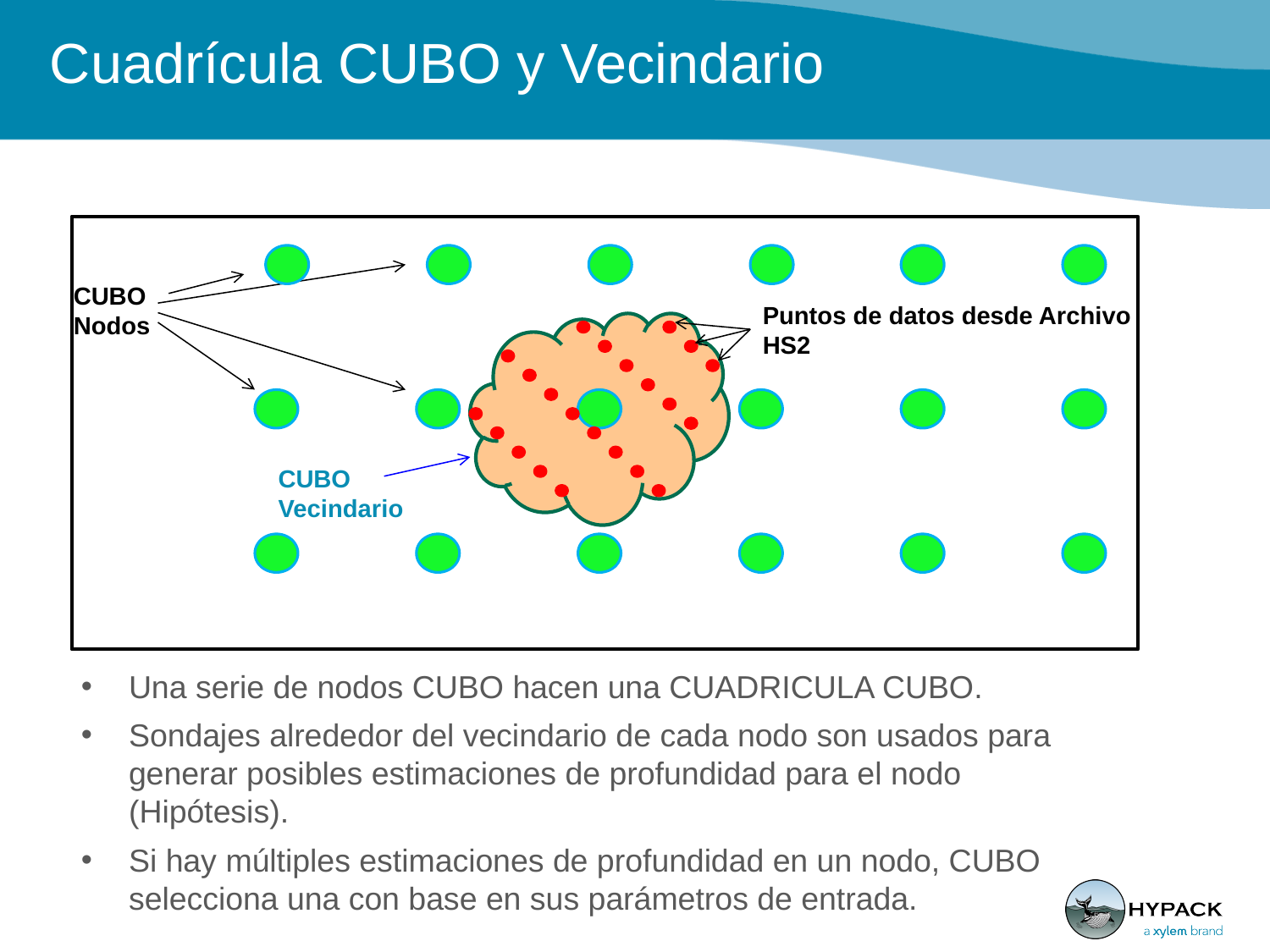

# Cuadrícula CUBO y Vecindario

CUBO
Nodos
Puntos de datos desde Archivo HS2

CUBO
Vecindario

Una serie de nodos CUBO hacen una CUADRICULA CUBO.
Sondajes alrededor del vecindario de cada nodo son usados para generar posibles estimaciones de profundidad para el nodo (Hipótesis).
Si hay múltiples estimaciones de profundidad en un nodo, CUBO selecciona una con base en sus parámetros de entrada.